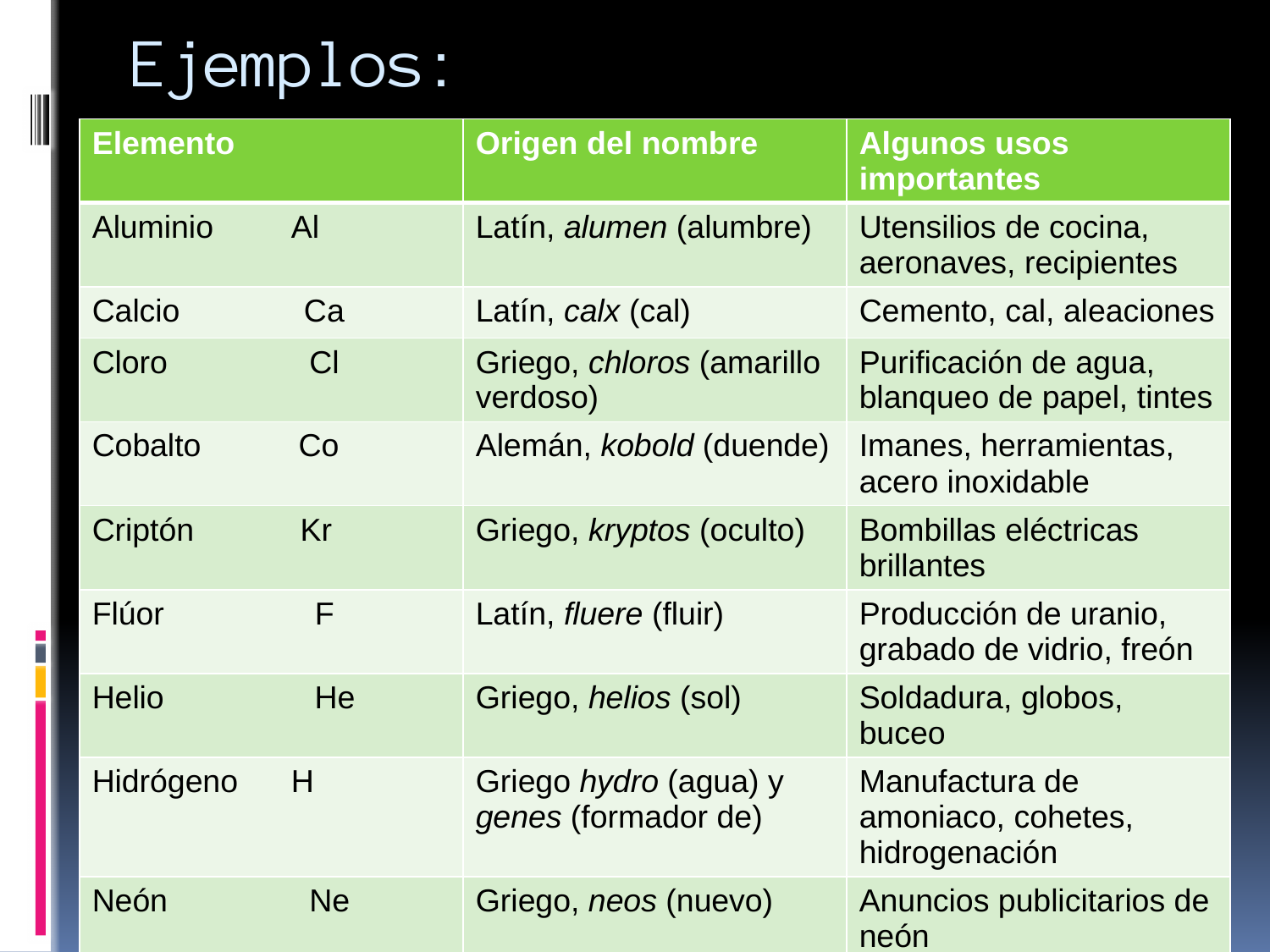

# Ejemplos:
| Elemento | Origen del nombre | Algunos usos importantes |
| --- | --- | --- |
| Aluminio Al | Latín, alumen (alumbre) | Utensilios de cocina, aeronaves, recipientes |
| Calcio Ca | Latín, calx (cal) | Cemento, cal, aleaciones |
| Cloro Cl | Griego, chloros (amarillo verdoso) | Purificación de agua, blanqueo de papel, tintes |
| Cobalto Co | Alemán, kobold (duende) | Imanes, herramientas, acero inoxidable |
| Criptón Kr | Griego, kryptos (oculto) | Bombillas eléctricas brillantes |
| Flúor F | Latín, fluere (fluir) | Producción de uranio, grabado de vidrio, freón |
| Helio He | Griego, helios (sol) | Soldadura, globos, buceo |
| Hidrógeno H | Griego hydro (agua) y genes (formador de) | Manufactura de amoniaco, cohetes, hidrogenación |
| Neón Ne | Griego, neos (nuevo) | Anuncios publicitarios de neón |